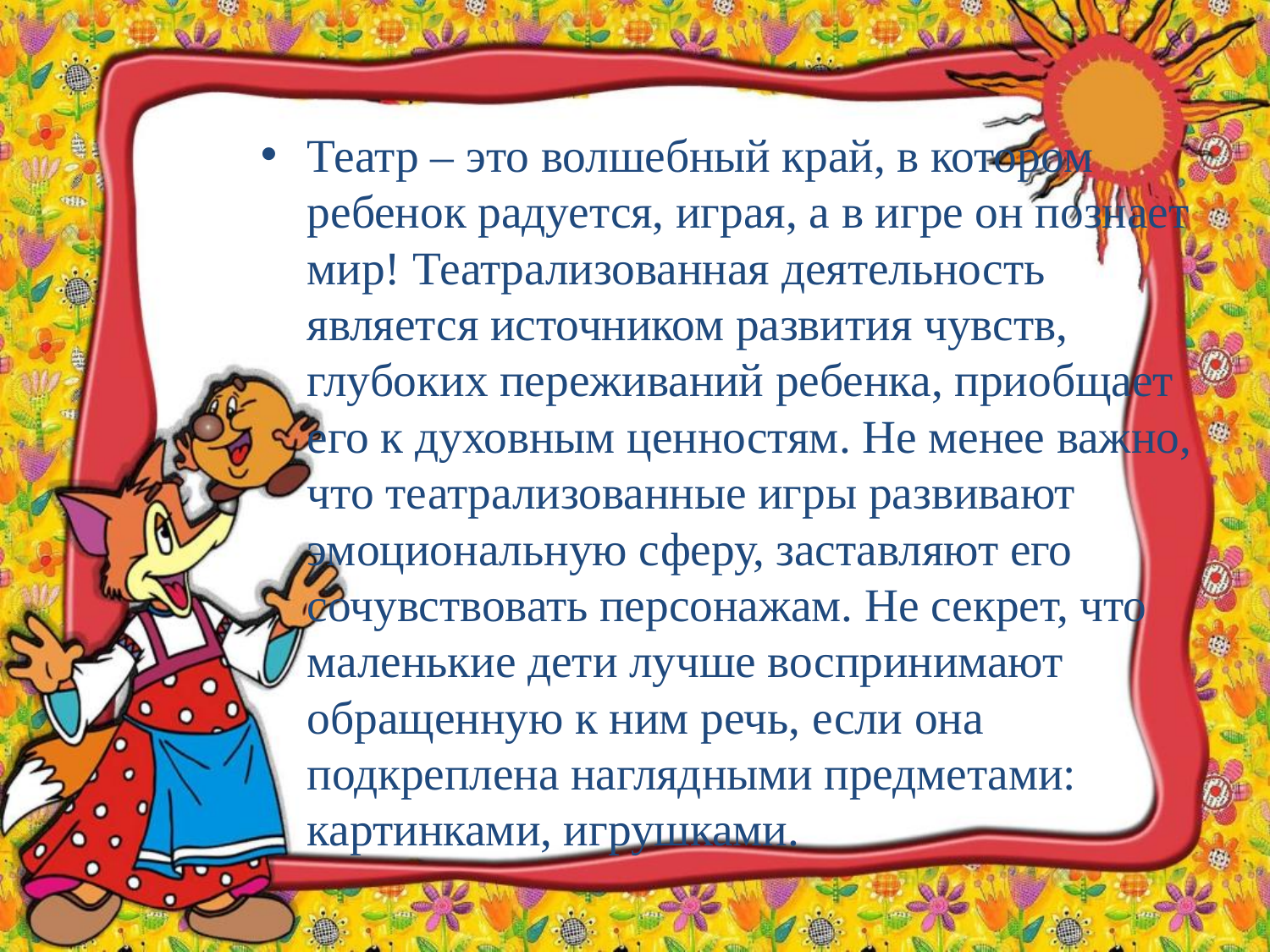

Театр – это волшебный край, в котором ребенок радуется, играя, а в игре он познает мир! Театрализованная деятельность является источником развития чувств, глубоких переживаний ребенка, приобщает его к духовным ценностям. Не менее важно, что театрализованные игры развивают эмоциональную сферу, заставляют его сочувствовать персонажам. Не секрет, что маленькие дети лучше воспринимают обращенную к ним речь, если она подкреплена наглядными предметами: картинками, игрушками.